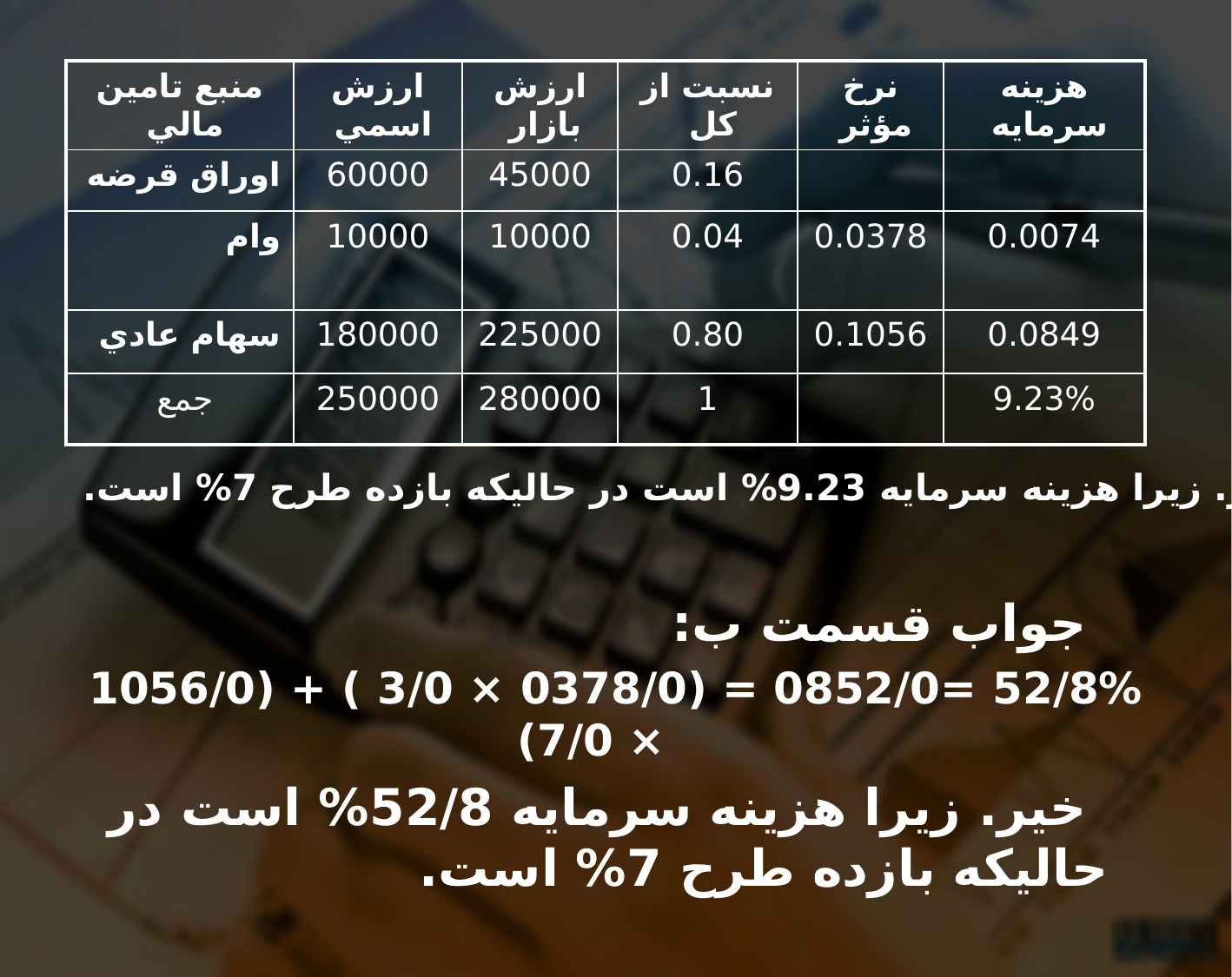

| منبع تامين مالي | ارزش اسمي | ارزش بازار | نسبت از كل | نرخ مؤثر | هزينه سرمايه |
| --- | --- | --- | --- | --- | --- |
| اوراق قرضه | 60000 | 45000 | 0.16 |  |  |
| وام | 10000 | 10000 | 0.04 | 0.0378 | 0.0074 |
| سهام عادي | 180000 | 225000 | 0.80 | 0.1056 | 0.0849 |
| جمع | 250000 | 280000 | 1 |  | 9.23% |
خير. زيرا هزينه سرمايه 9.23% است در حاليكه بازده طرح 7% است.
    جواب قسمت ب:
52/8% =0852/0 = (0378/0 × 3/0 ) + (1056/0 × 7/0)
    خير. زيرا هزينه سرمايه 52/8% است در حاليكه بازده طرح 7% است.